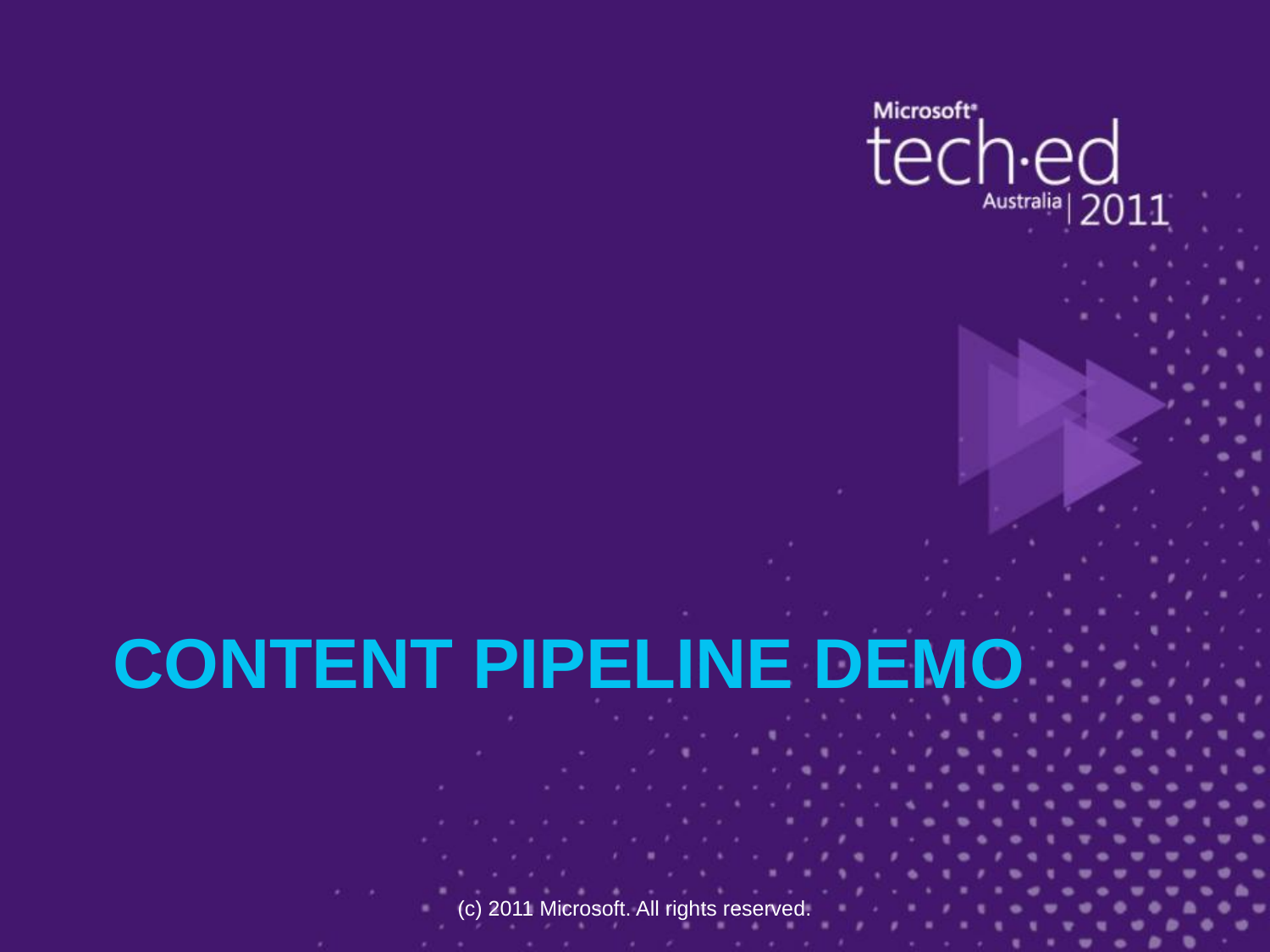

# Content Pipeline demo
(c) 2011 Microsoft. All rights reserved.